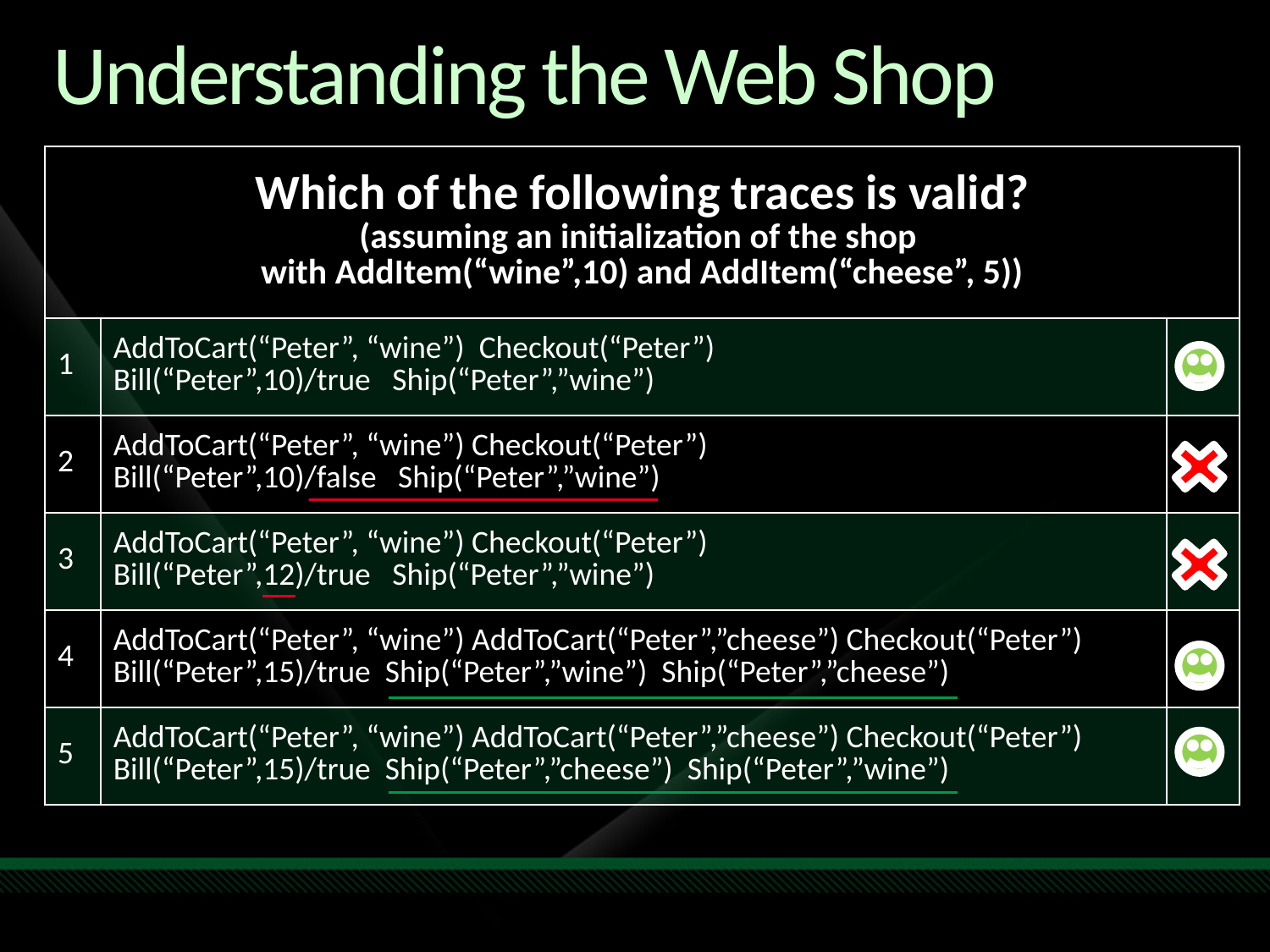

# Understanding the Web Shop
| Which of the following traces is valid? (assuming an initialization of the shop with AddItem(“wine”,10) and AddItem(“cheese”, 5)) |  |  |
| --- | --- | --- |
| 1 | AddToCart(“Peter”, “wine”) Checkout(“Peter”) Bill(“Peter”,10)/true Ship(“Peter”,”wine”) |  |
| 2 | AddToCart(“Peter”, “wine”) Checkout(“Peter”) Bill(“Peter”,10)/false Ship(“Peter”,”wine”) |  |
| 3 | AddToCart(“Peter”, “wine”) Checkout(“Peter”) Bill(“Peter”,12)/true Ship(“Peter”,”wine”) |  |
| 4 | AddToCart(“Peter”, “wine”) AddToCart(“Peter”,”cheese”) Checkout(“Peter”) Bill(“Peter”,15)/true Ship(“Peter”,”wine”) Ship(“Peter”,”cheese”) |  |
| 5 | AddToCart(“Peter”, “wine”) AddToCart(“Peter”,”cheese”) Checkout(“Peter”) Bill(“Peter”,15)/true Ship(“Peter”,”cheese”) Ship(“Peter”,”wine”) |  |